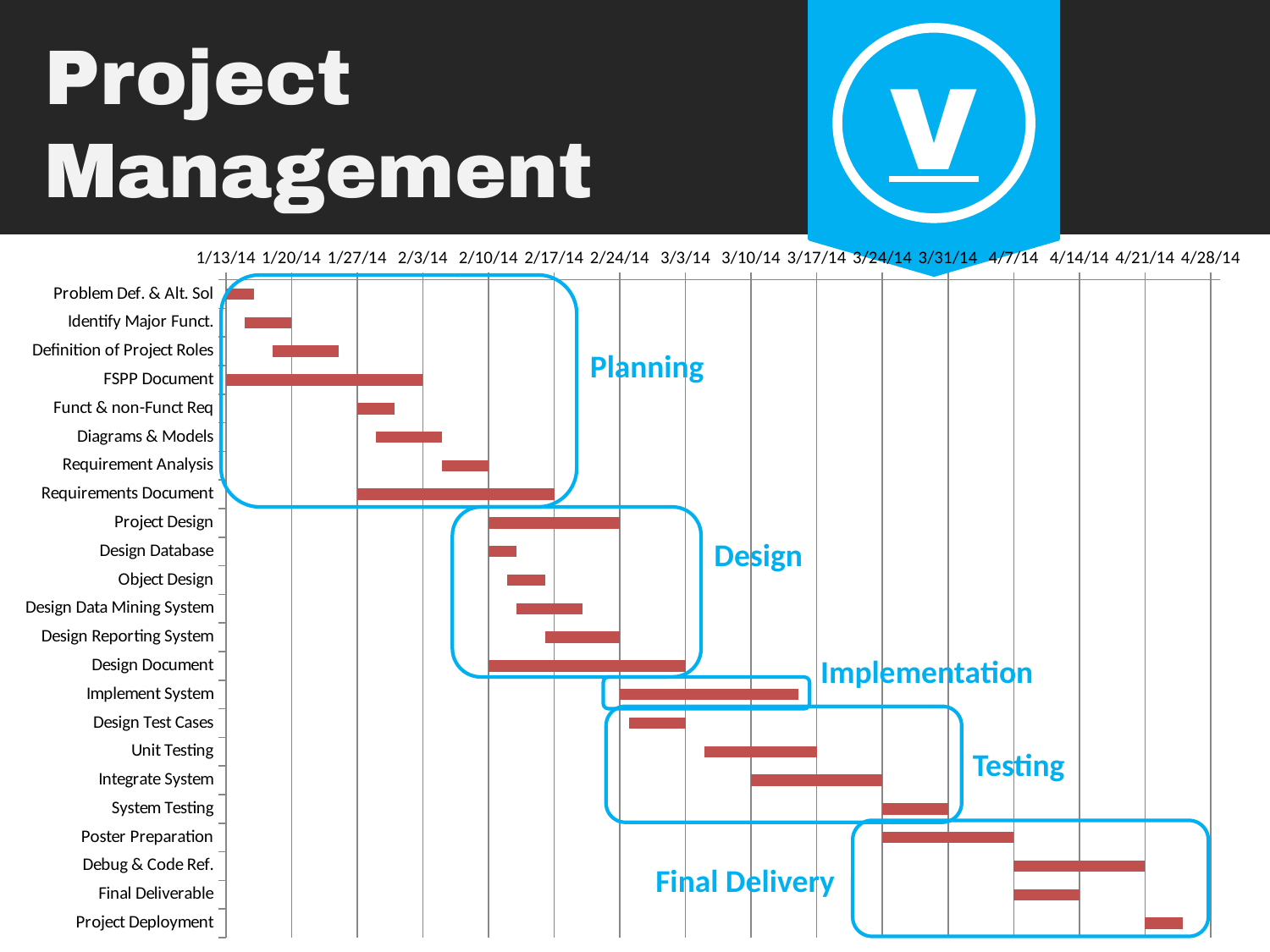

V
Project Management

### Chart

| Category |  |  |
|---|---|---|
| Problem Def. & Alt. Sol | 41652.0 | 3.0 |
| Identify Major Funct. | 41654.0 | 5.0 |
| Definition of Project Roles | 41657.0 | 7.0 |
| FSPP Document | 41652.0 | 21.0 |
| Funct & non-Funct Req | 41666.0 | 4.0 |
| Diagrams & Models | 41668.0 | 7.0 |
| Requirement Analysis | 41675.0 | 5.0 |
| Requirements Document | 41666.0 | 21.0 |
| Project Design | 41680.0 | 14.0 |
| Design Database | 41680.0 | 3.0 |
| Object Design | 41682.0 | 4.0 |
| Design Data Mining System | 41683.0 | 7.0 |
| Design Reporting System | 41686.0 | 8.0 |
| Design Document | 41680.0 | 21.0 |
| Implement System | 41694.0 | 19.0 |
| Design Test Cases | 41695.0 | 6.0 |
| Unit Testing | 41703.0 | 12.0 |
| Integrate System | 41708.0 | 14.0 |
| System Testing | 41722.0 | 7.0 |
| Poster Preparation | 41722.0 | 14.0 |
| Debug & Code Ref. | 41736.0 | 14.0 |
| Final Deliverable | 41736.0 | 7.0 |
| Project Deployment | 41750.0 | 4.0 |
Planning

Design
Implementation

Testing

Final Delivery